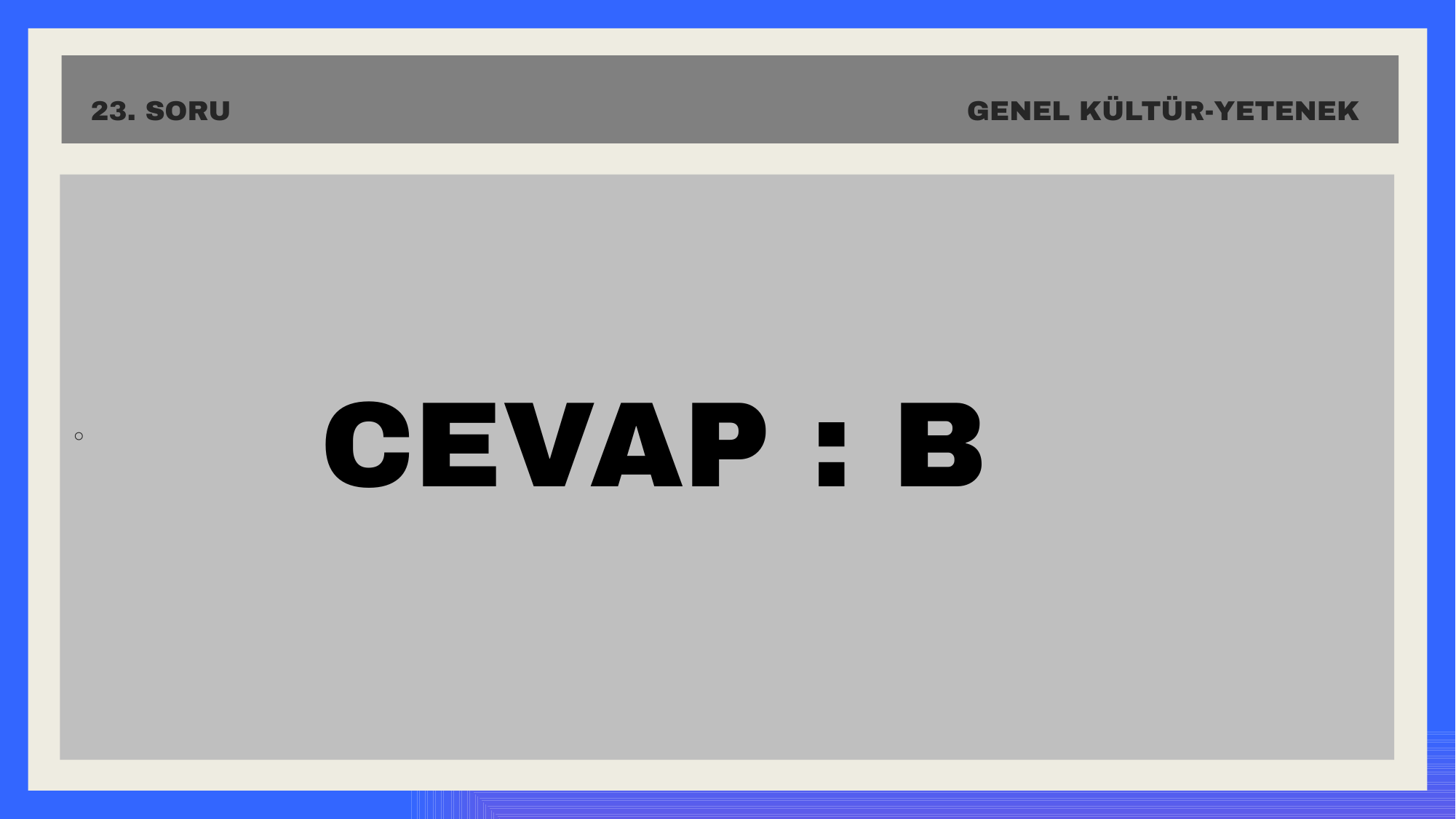

# 23. SORU                                                                                 GENEL KÜLTÜR-YETENEK

                         CEVAP : B